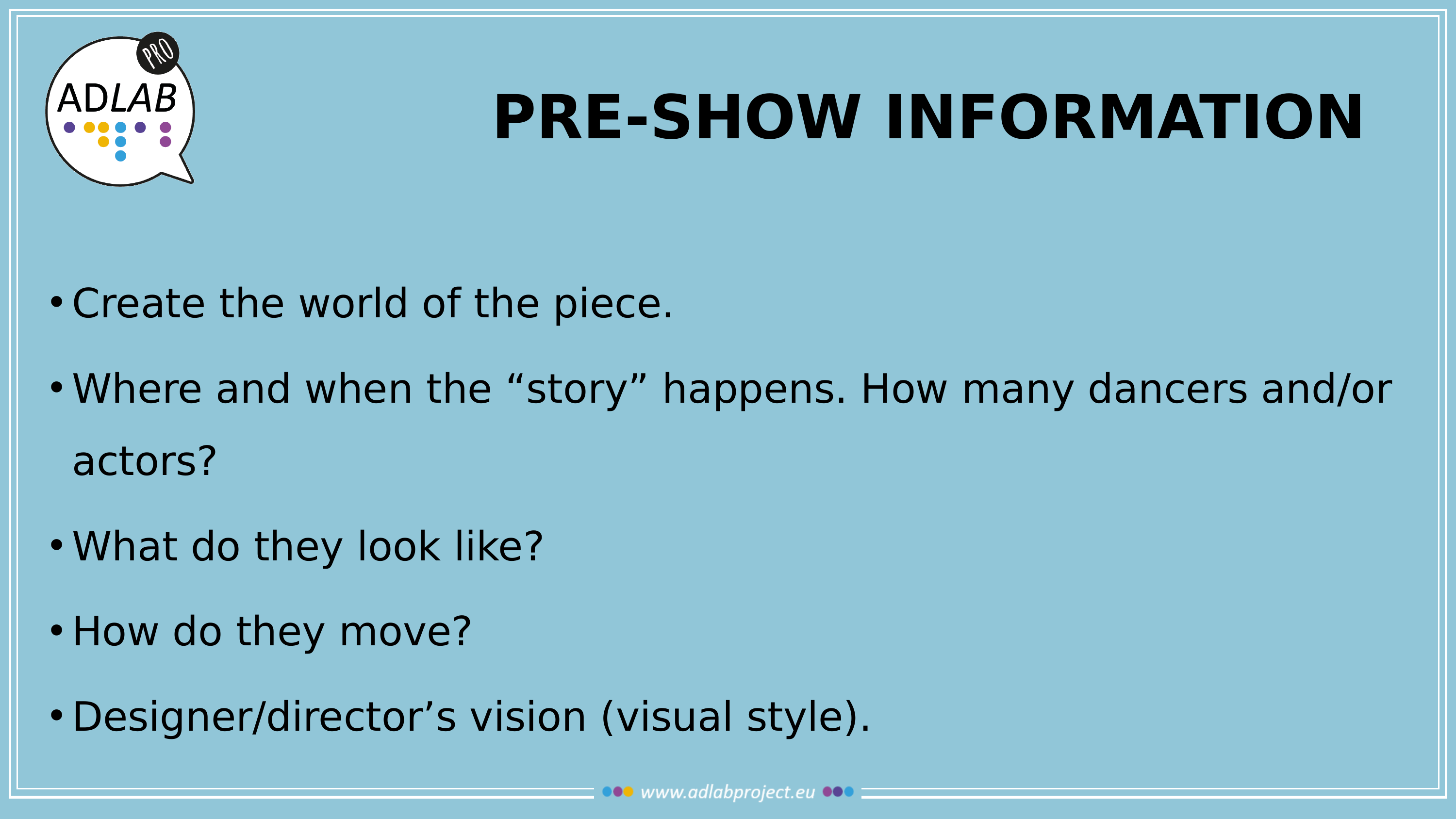

# Pre-show information
Create the world of the piece.
Where and when the “story” happens. How many dancers and/or actors?
What do they look like?
How do they move?
Designer/director’s vision (visual style).